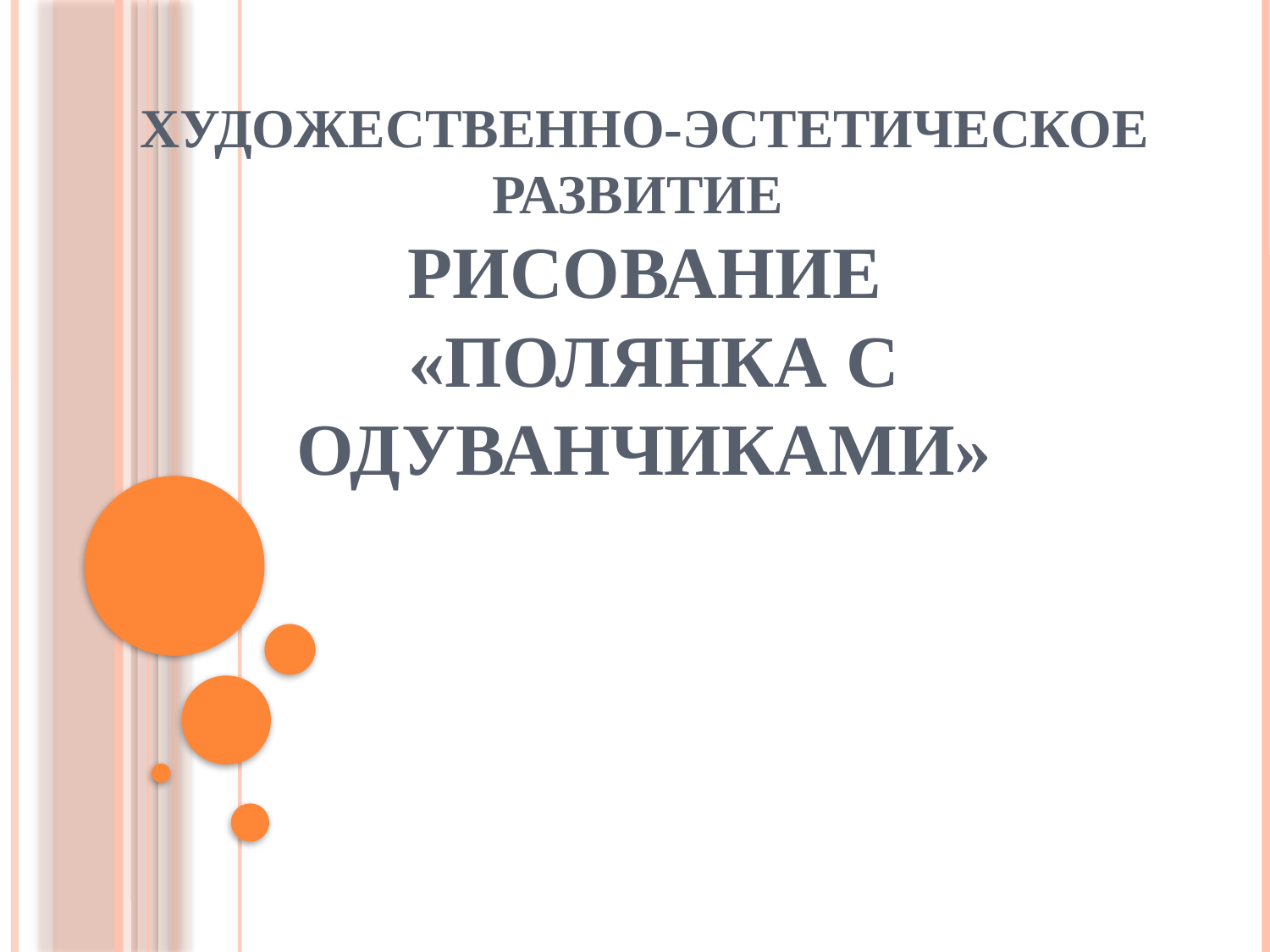

# Художественно-эстетическое развитие Рисование «Полянка с одуванчиками»